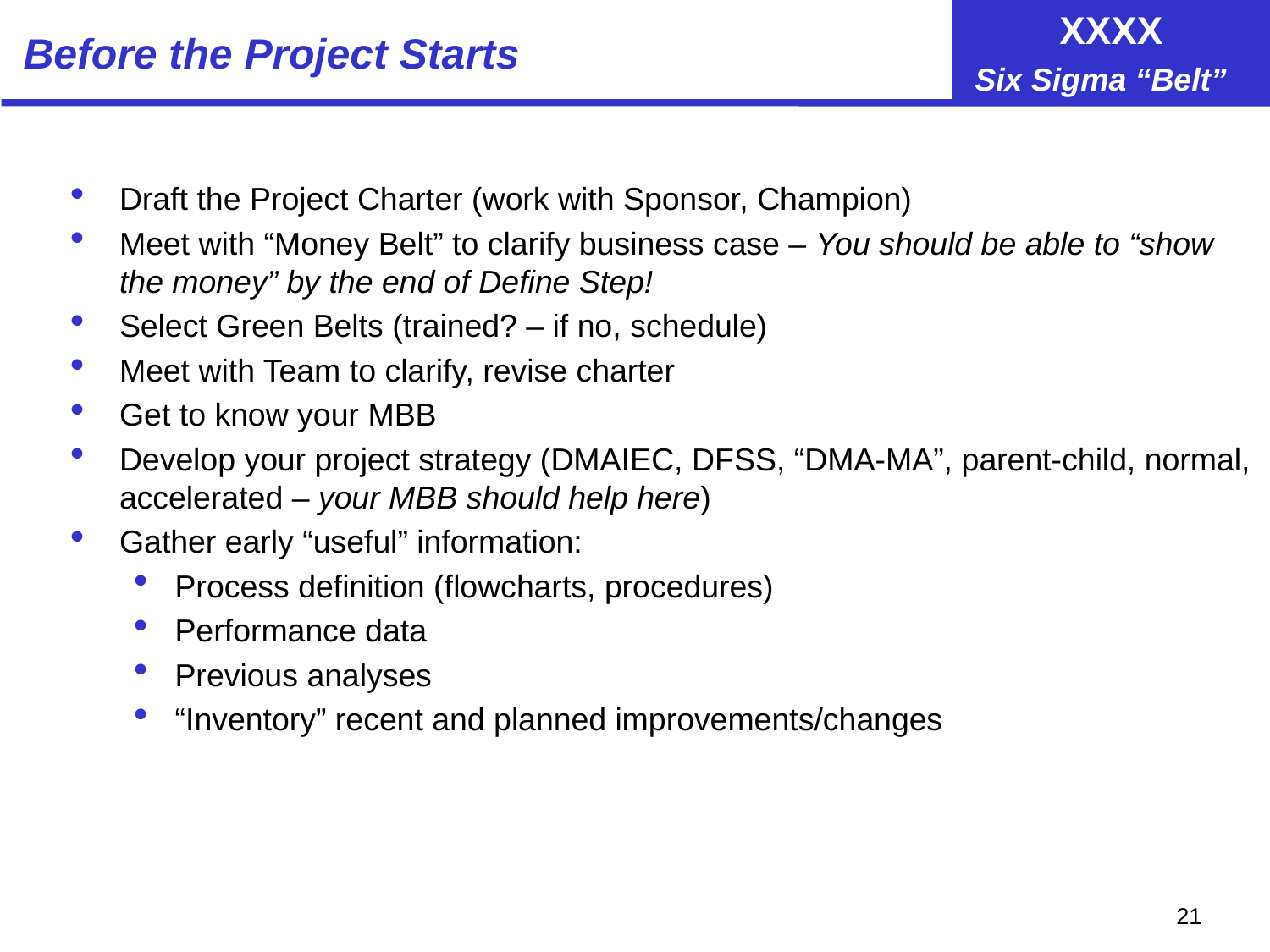

# Before the Project Starts
Draft the Project Charter (work with Sponsor, Champion)
Meet with “Money Belt” to clarify business case – You should be able to “show the money” by the end of Define Step!
Select Green Belts (trained? – if no, schedule)
Meet with Team to clarify, revise charter
Get to know your MBB
Develop your project strategy (DMAIEC, DFSS, “DMA-MA”, parent-child, normal, accelerated – your MBB should help here)
Gather early “useful” information:
Process definition (flowcharts, procedures)
Performance data
Previous analyses
“Inventory” recent and planned improvements/changes